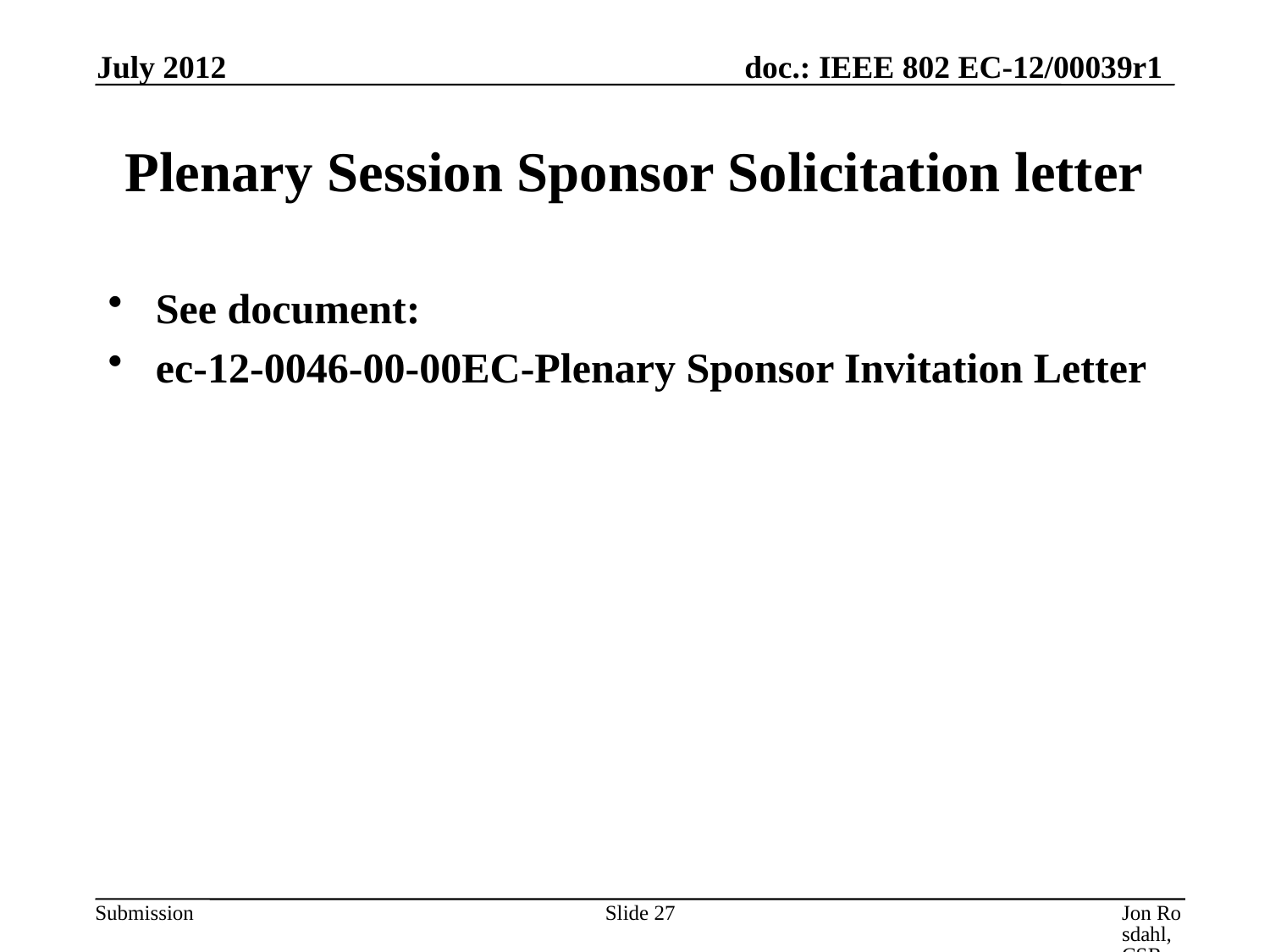

July 2012
# Plenary Session Sponsor Solicitation letter
See document:
ec-12-0046-00-00EC-Plenary Sponsor Invitation Letter
Slide 27
Jon Rosdahl, CSR